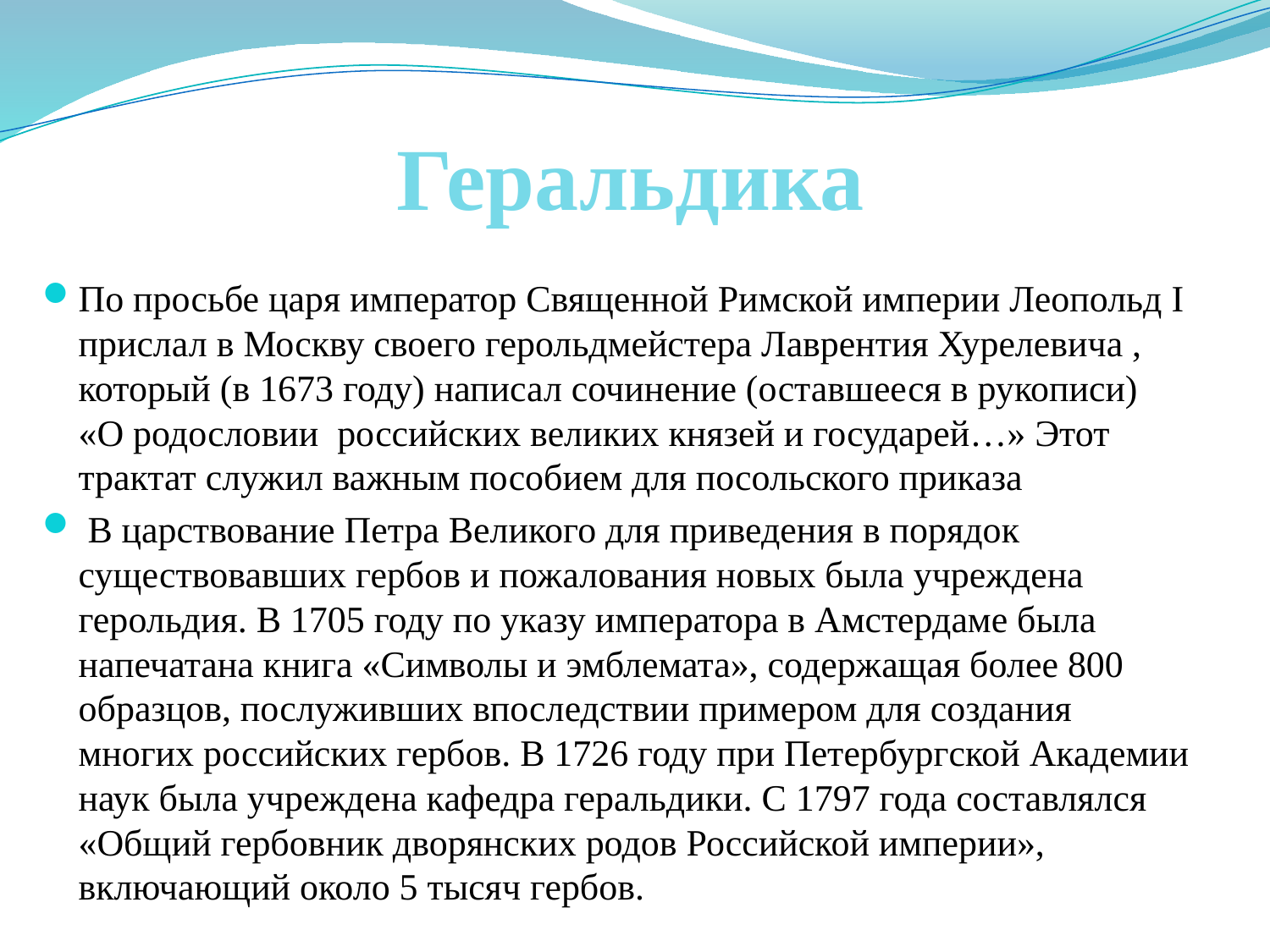

# Геральдика
По просьбе царя император Священной Римской империи Леопольд I прислал в Москву своего герольдмейстера Лаврентия Хурелевича , который (в 1673 году) написал сочинение (оставшееся в рукописи) «О родословии  российских великих князей и государей…» Этот трактат служил важным пособием для посольского приказа
 В царствование Петра Великого для приведения в порядок существовавших гербов и пожалования новых была учреждена герольдия. В 1705 году по указу императора в Амстердаме была напечатана книга «Символы и эмблемата», содержащая более 800 образцов, послуживших впоследствии примером для создания многих российских гербов. В 1726 году при Петербургской Академии наук была учреждена кафедра геральдики. С 1797 года составлялся «Общий гербовник дворянских родов Российской империи», включающий около 5 тысяч гербов.